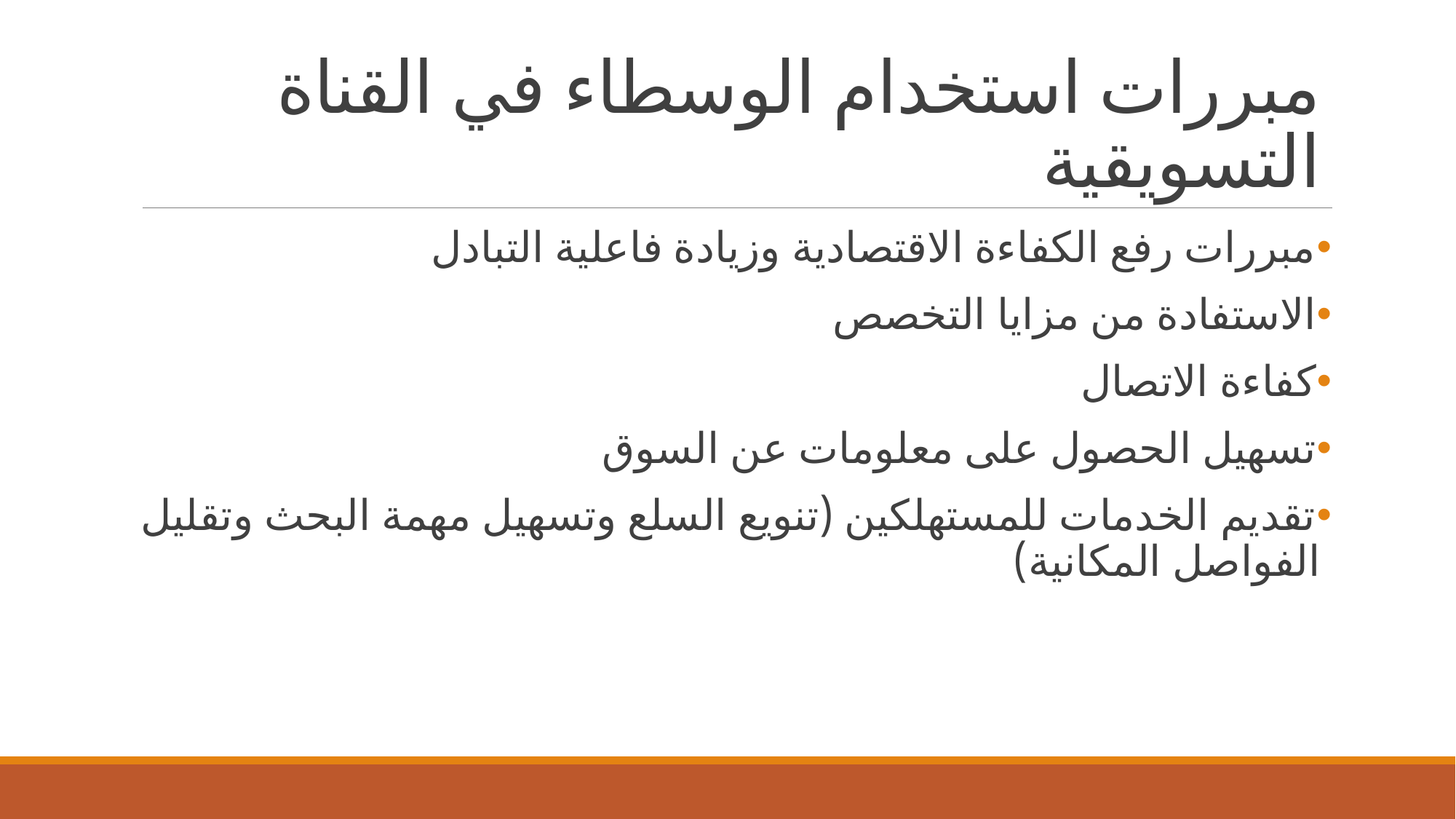

# مبررات استخدام الوسطاء في القناة التسويقية
مبررات رفع الكفاءة الاقتصادية وزيادة فاعلية التبادل
الاستفادة من مزايا التخصص
كفاءة الاتصال
تسهيل الحصول على معلومات عن السوق
تقديم الخدمات للمستهلكين (تنويع السلع وتسهيل مهمة البحث وتقليل الفواصل المكانية)